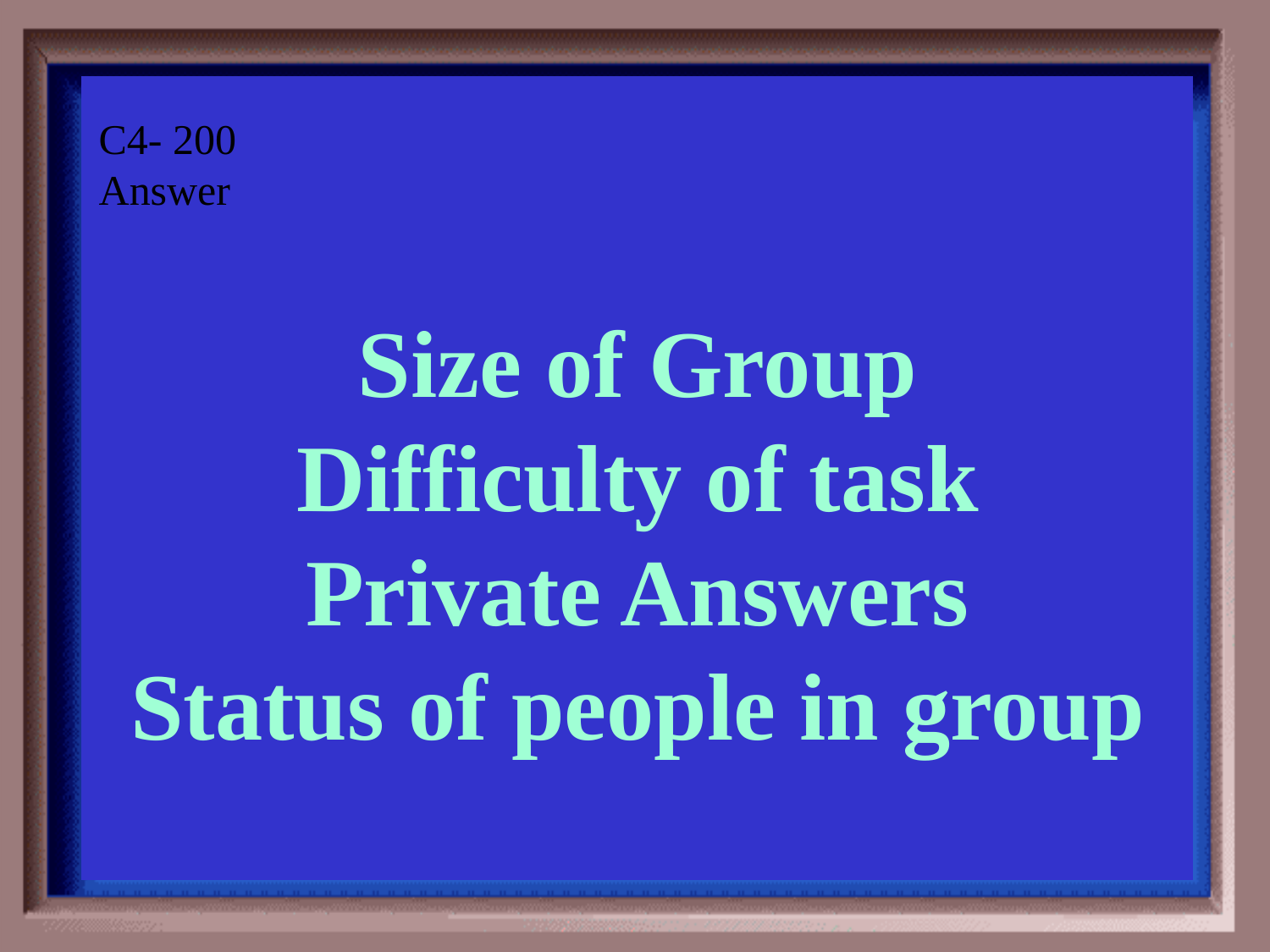

Category #4 $200 Question

C4- 200
Answer
Size of Group
Difficulty of task
Private Answers
Status of people in group